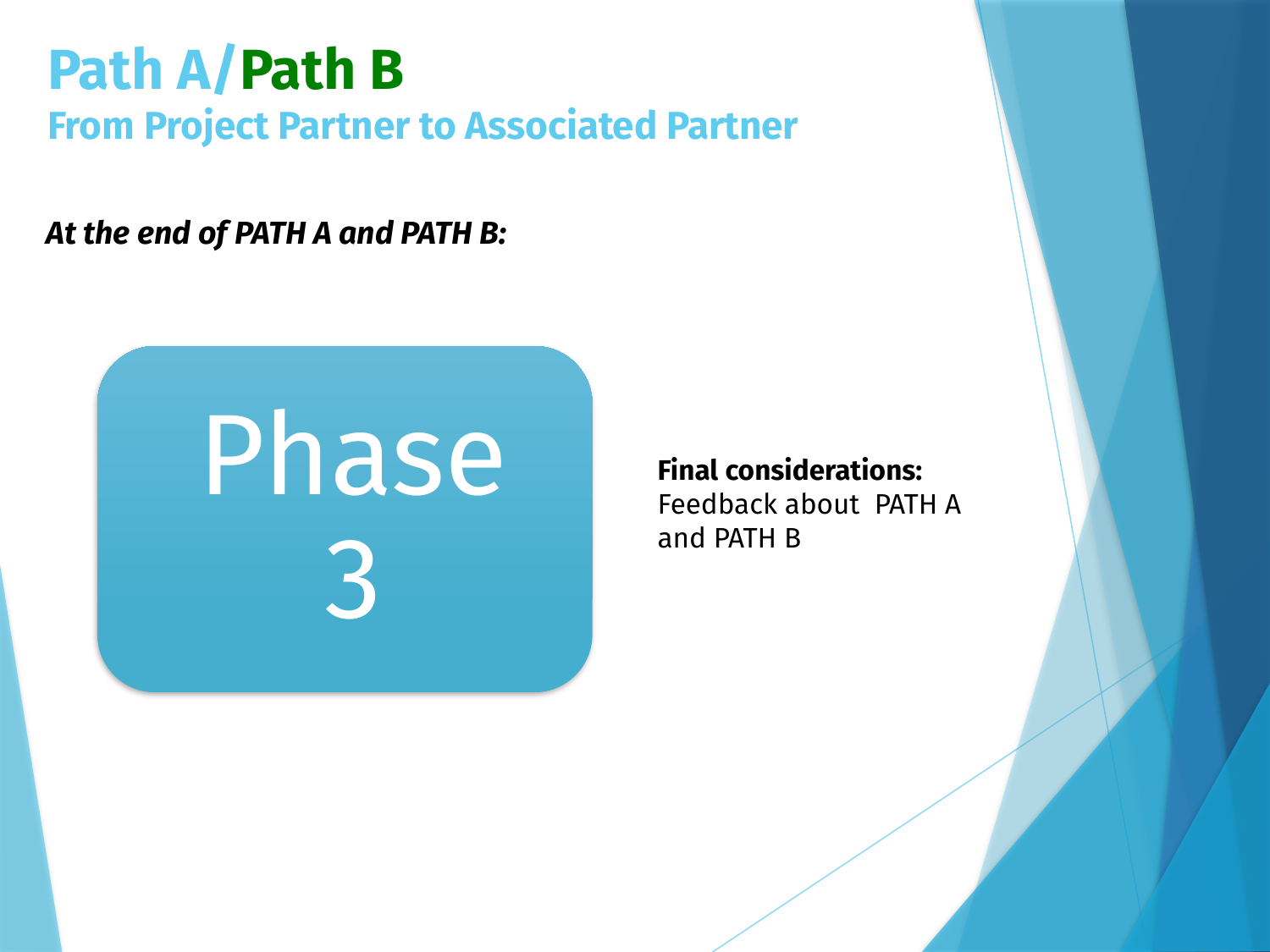

# Path A/Path B From Project Partner to Associated Partner
At the end of PATH A and PATH B:
Phase 3
Final considerations:
Feedback about  PATH A and PATH B